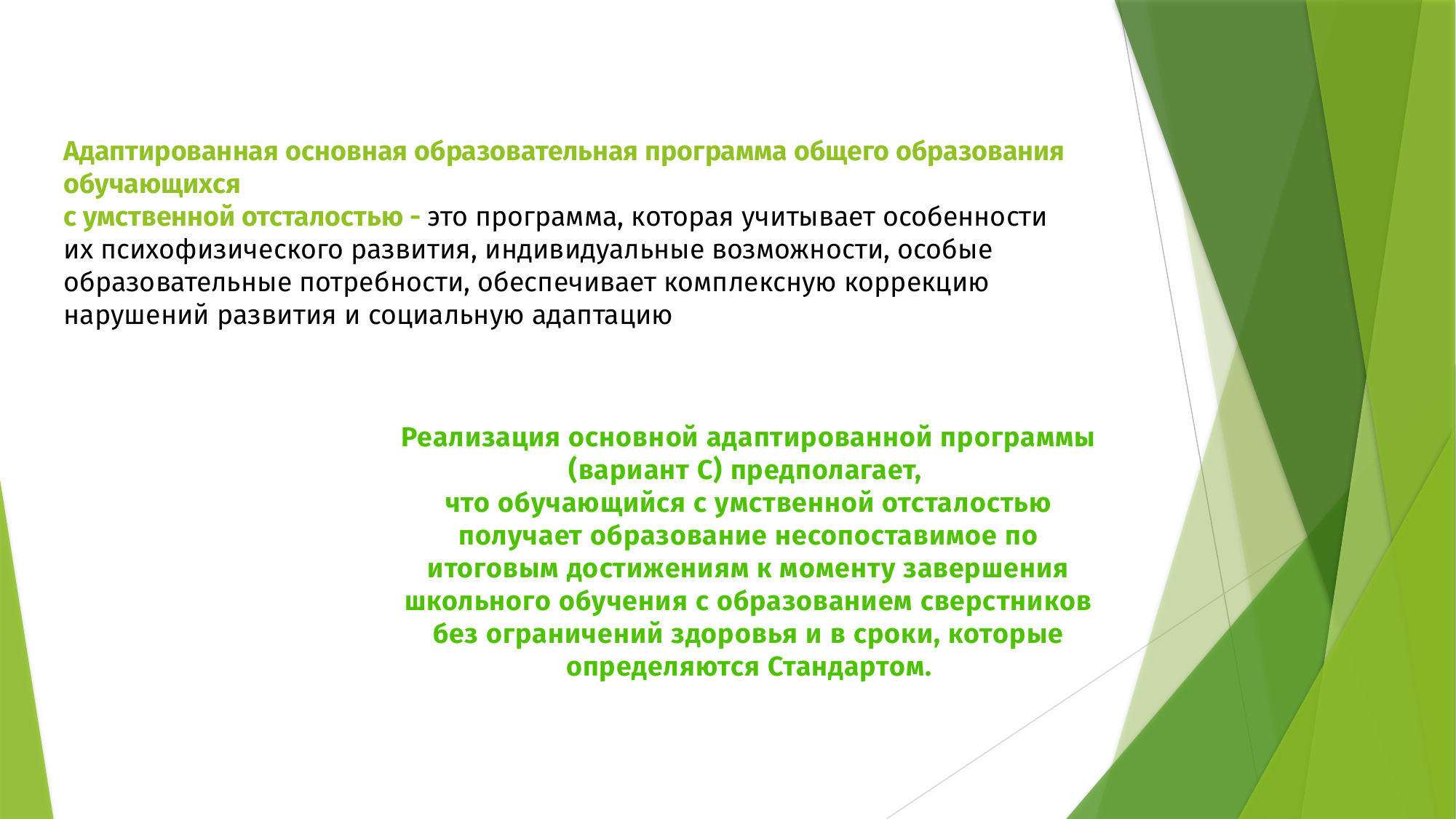

Адаптированная основная образовательная программа общего образования обучающихся
с умственной отсталостью - это программа, которая учитывает особенности их психофизического развития, индивидуальные возможности, особые образовательные потребности, обеспечивает комплексную коррекцию нарушений развития и социальную адаптацию
Реализация основной адаптированной программы (вариант С) предполагает,
что обучающийся с умственной отсталостью получает образование несопоставимое по итоговым достижениям к моменту завершения школьного обучения с образованием сверстников без ограничений здоровья и в сроки, которые определяются Стандартом.